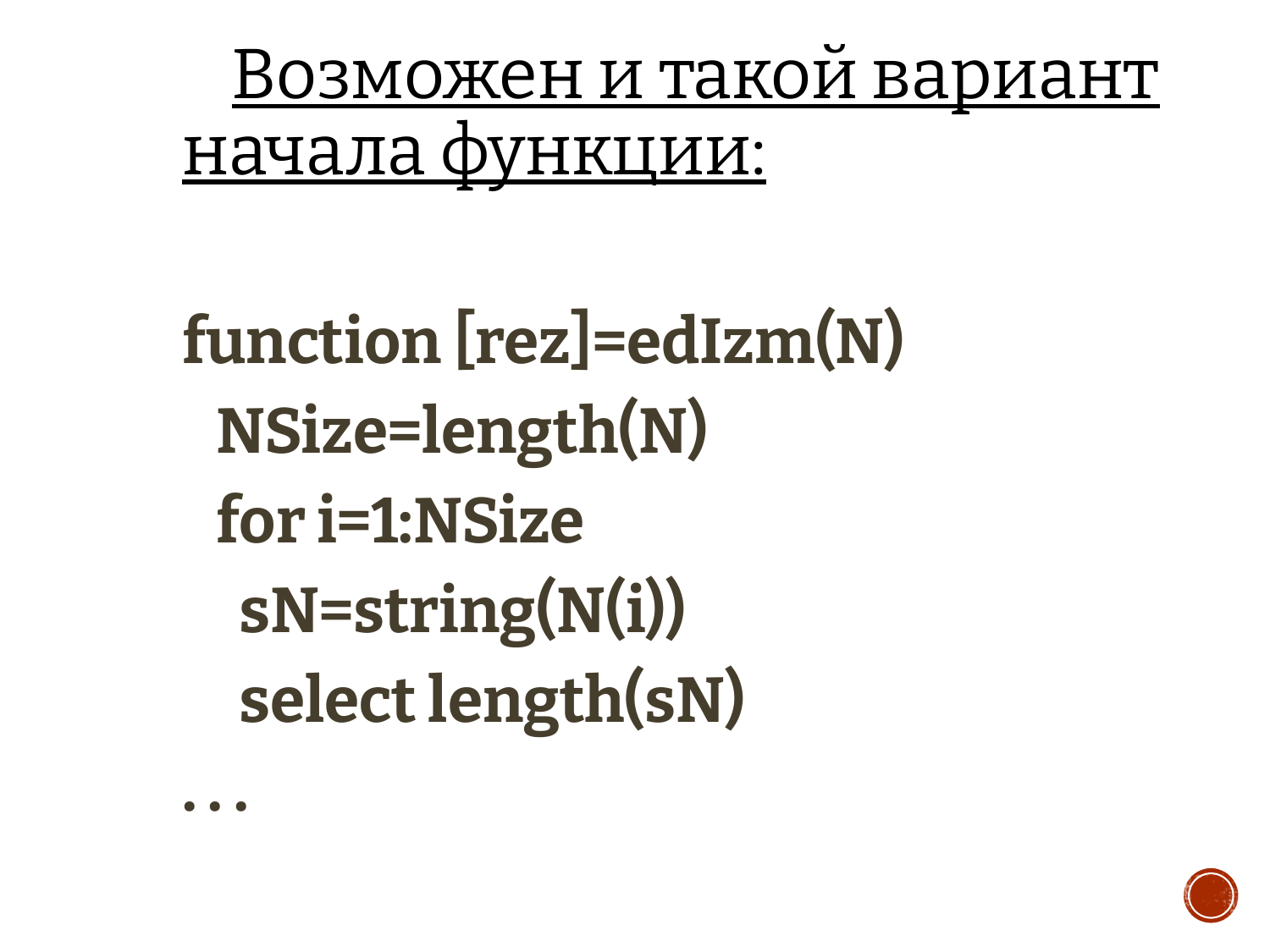

Возможен и такой вариант начала функции:

function [rez]=edIzm(N)
   NSize=length(N)
   for i=1:NSize
     sN=string(N(i))
     select length(sN)
. . .